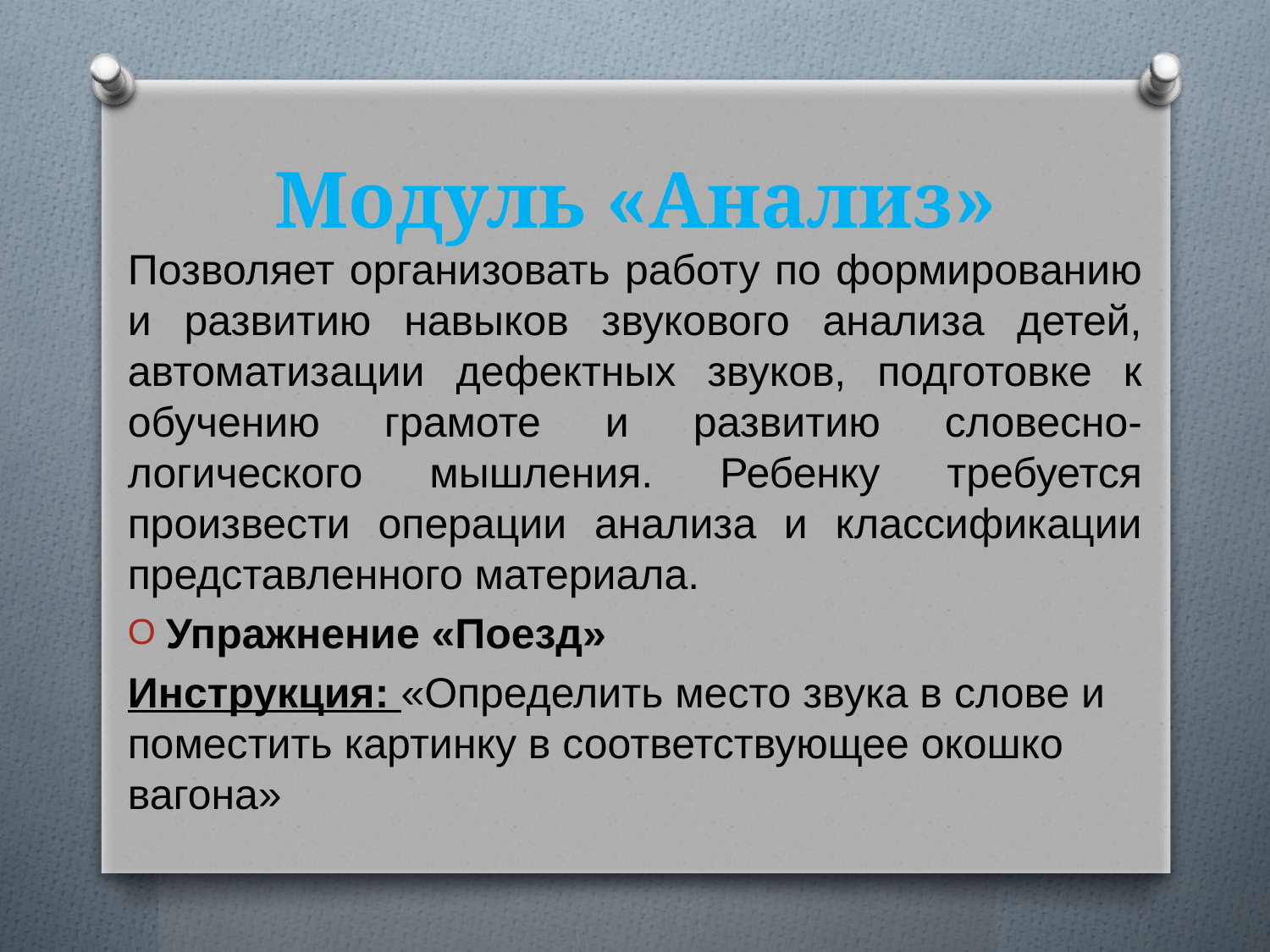

# Модуль «Анализ»
Позволяет организовать работу по формированию и развитию навыков звукового анализа детей, автоматизации дефектных звуков, подготовке к обучению грамоте и развитию словесно-логического мышления. Ребенку требуется произвести операции анализа и классификации представленного материала.
Упражнение «Поезд»
Инструкция: «Определить место звука в слове и поместить картинку в соответствующее окошко вагона»